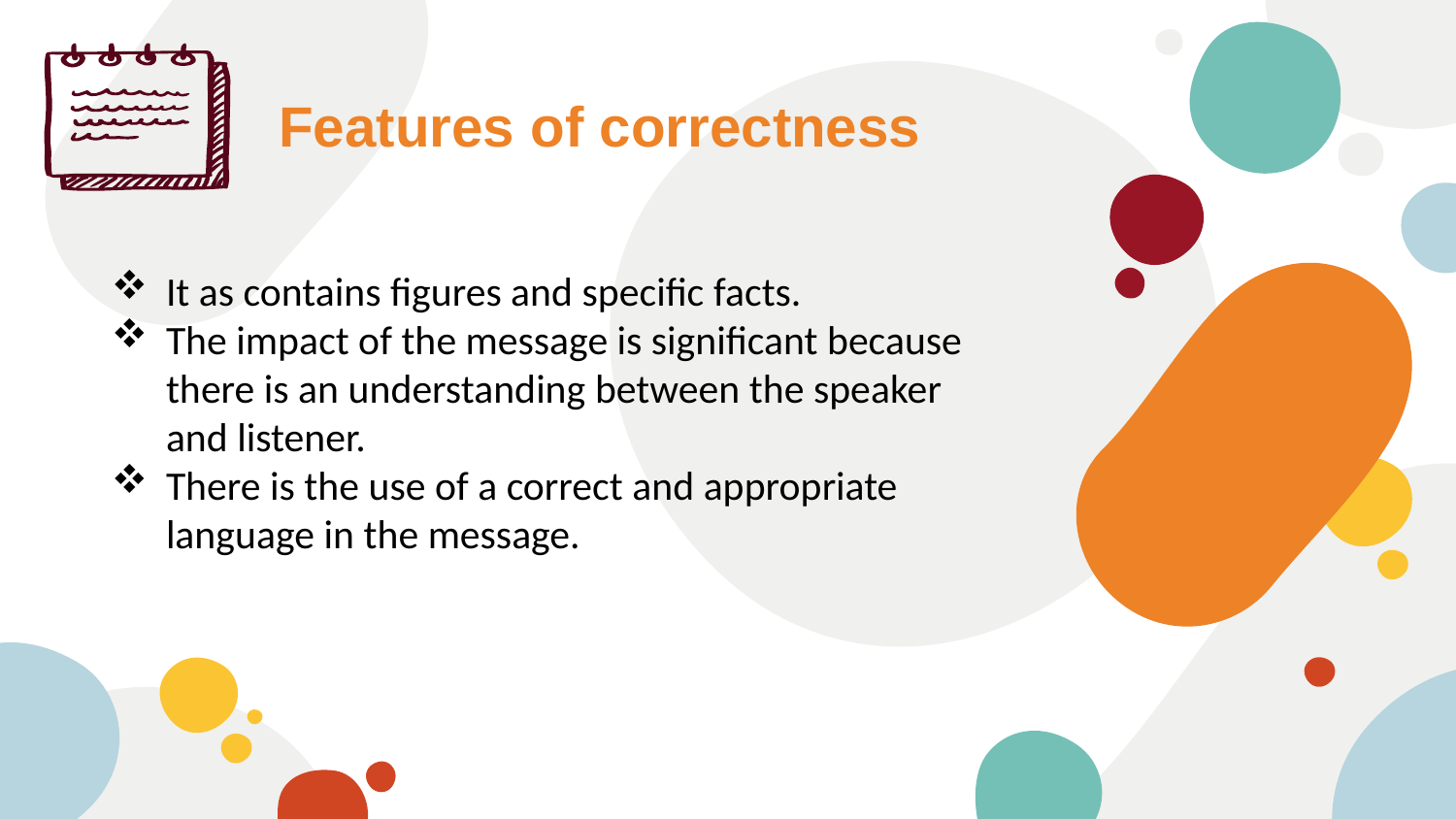

# Features of correctness
It as contains figures and specific facts.
The impact of the message is significant because there is an understanding between the speaker and listener.
There is the use of a correct and appropriate language in the message.
18